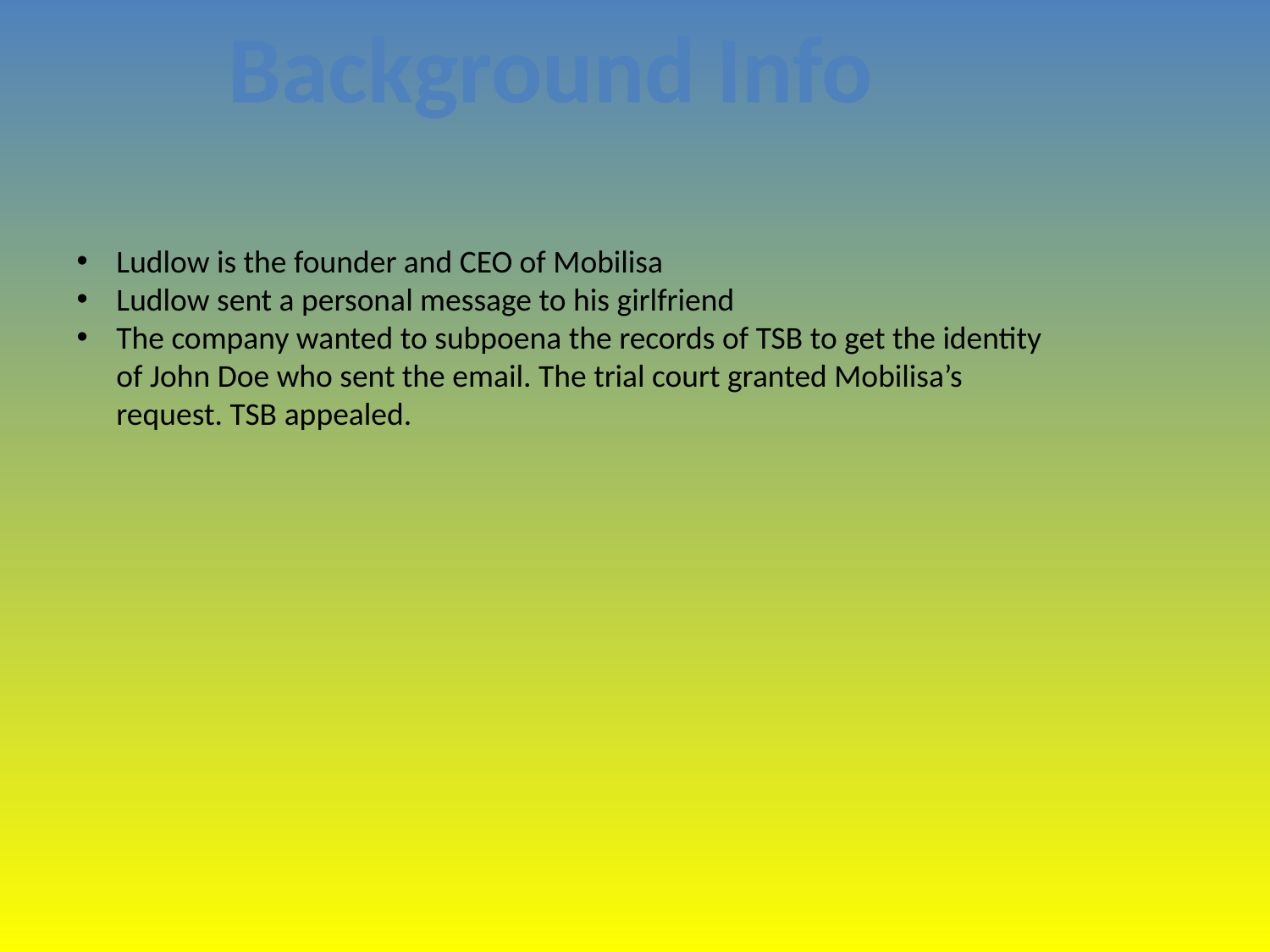

Background Info
Ludlow is the founder and CEO of Mobilisa
Ludlow sent a personal message to his girlfriend
The company wanted to subpoena the records of TSB to get the identity of John Doe who sent the email. The trial court granted Mobilisa’s request. TSB appealed.